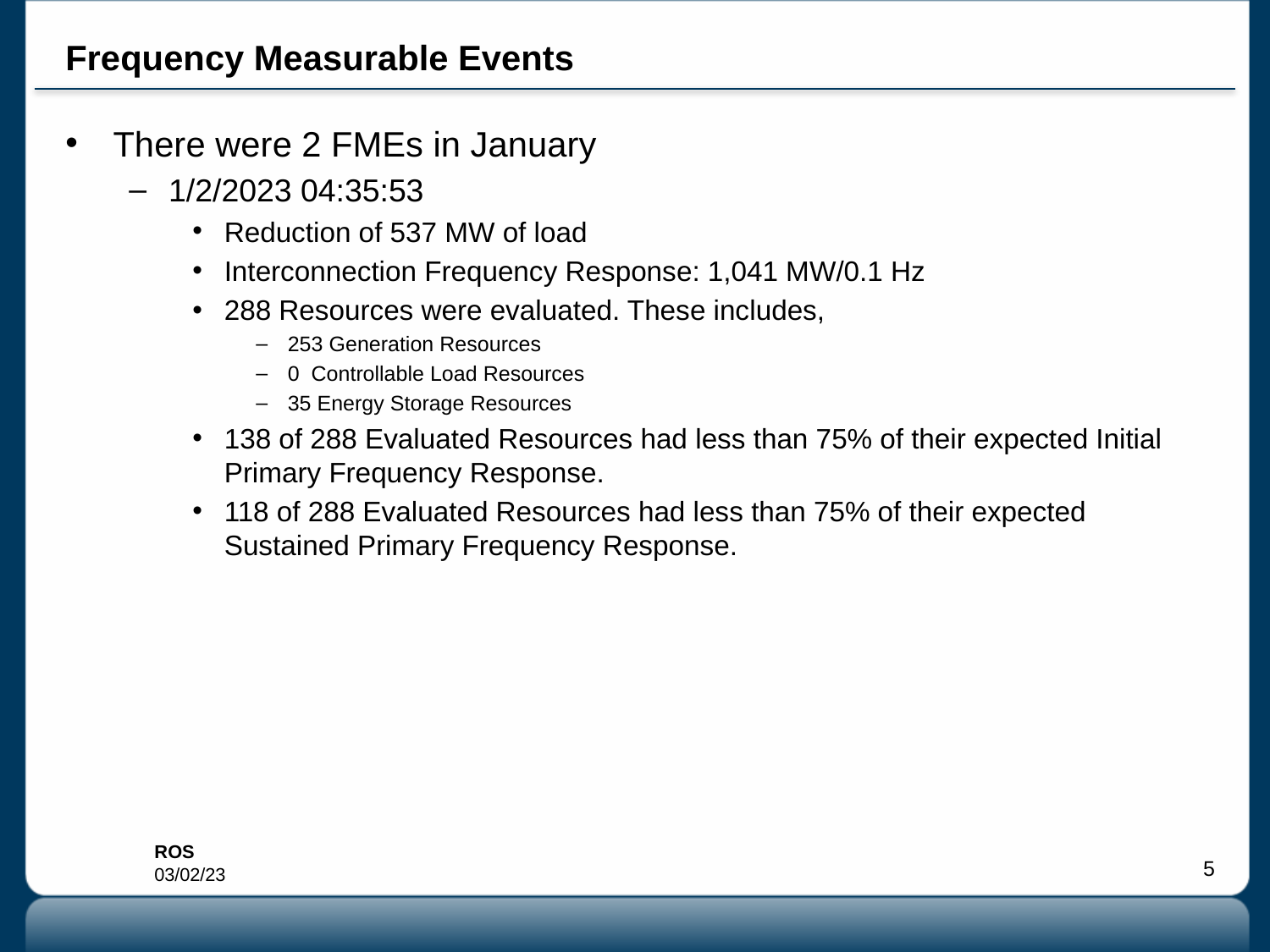

# Frequency Measurable Events
There were 2 FMEs in January
1/2/2023 04:35:53
Reduction of 537 MW of load
Interconnection Frequency Response: 1,041 MW/0.1 Hz
288 Resources were evaluated. These includes,
253 Generation Resources
0  Controllable Load Resources
35 Energy Storage Resources
138 of 288 Evaluated Resources had less than 75% of their expected Initial Primary Frequency Response.
118 of 288 Evaluated Resources had less than 75% of their expected Sustained Primary Frequency Response.